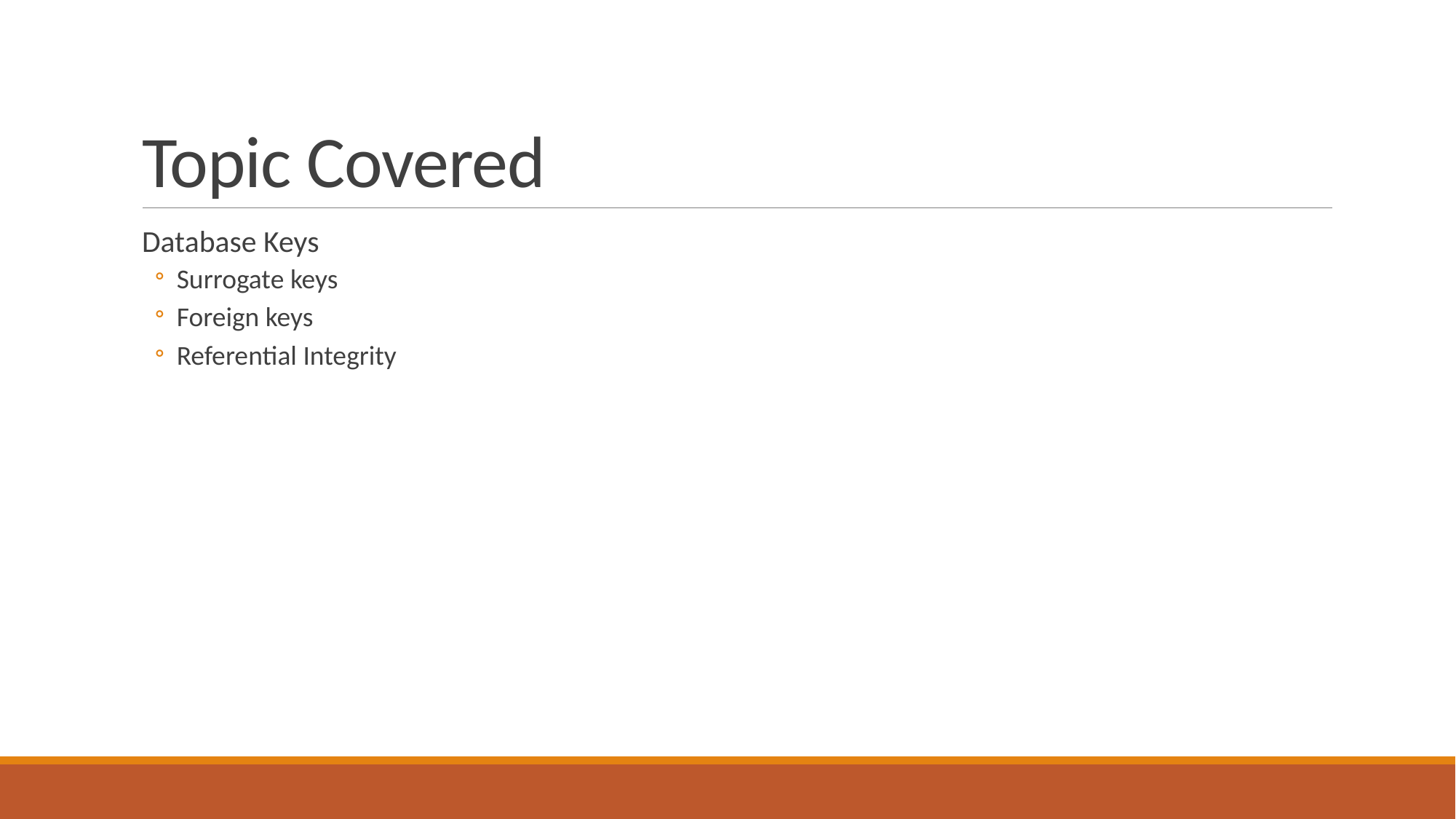

# Topic Covered
Database Keys
Surrogate keys
Foreign keys
Referential Integrity